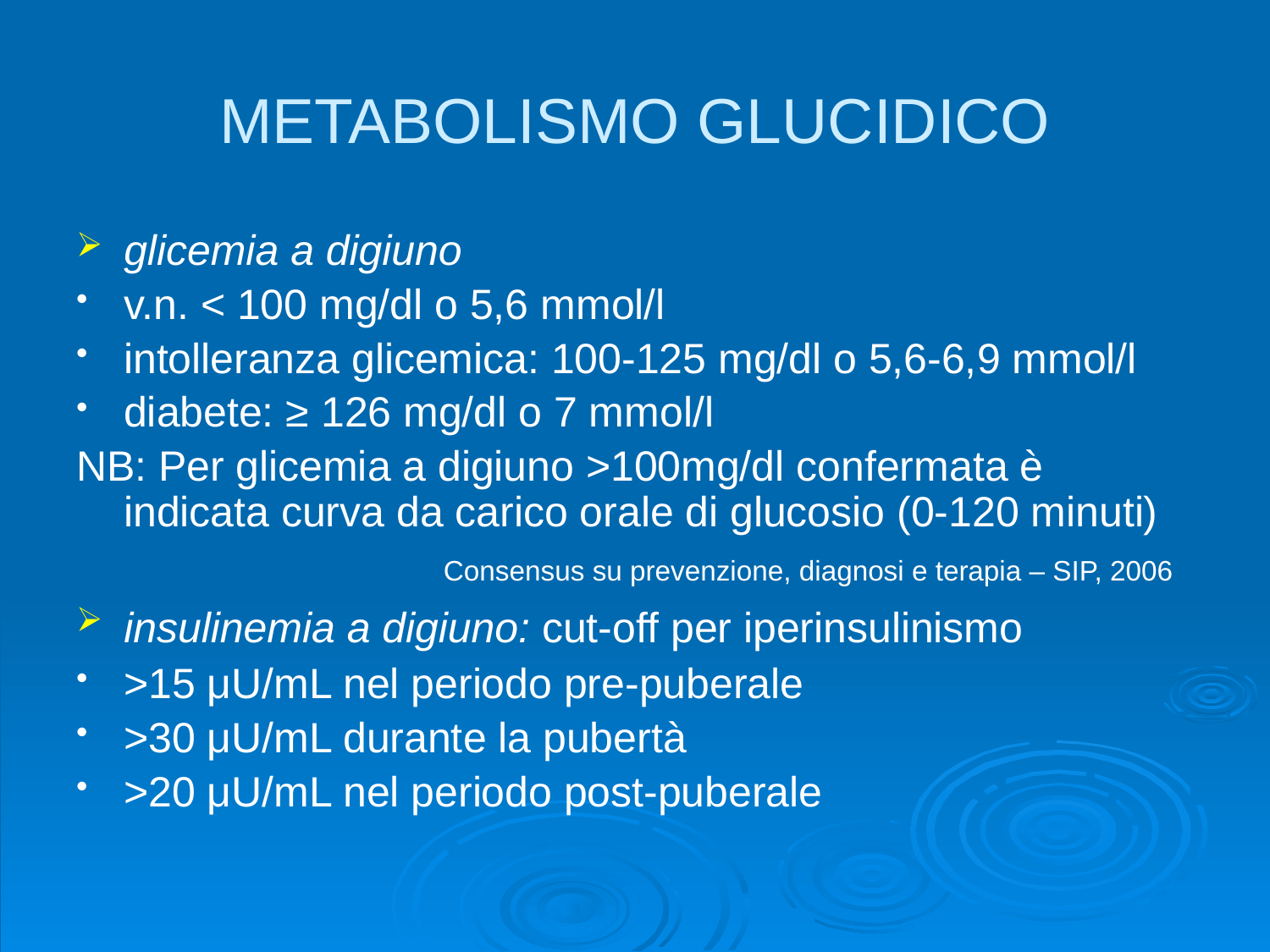

# METABOLISMO GLUCIDICO
glicemia a digiuno
v.n. < 100 mg/dl o 5,6 mmol/l
intolleranza glicemica: 100-125 mg/dl o 5,6-6,9 mmol/l
diabete: ≥ 126 mg/dl o 7 mmol/l
NB: Per glicemia a digiuno >100mg/dl confermata è indicata curva da carico orale di glucosio (0-120 minuti)
                               Consensus su prevenzione, diagnosi e terapia – SIP, 2006
insulinemia a digiuno: cut-off per iperinsulinismo
>15 μU/mL nel periodo pre-puberale
>30 μU/mL durante la pubertà
>20 μU/mL nel periodo post-puberale